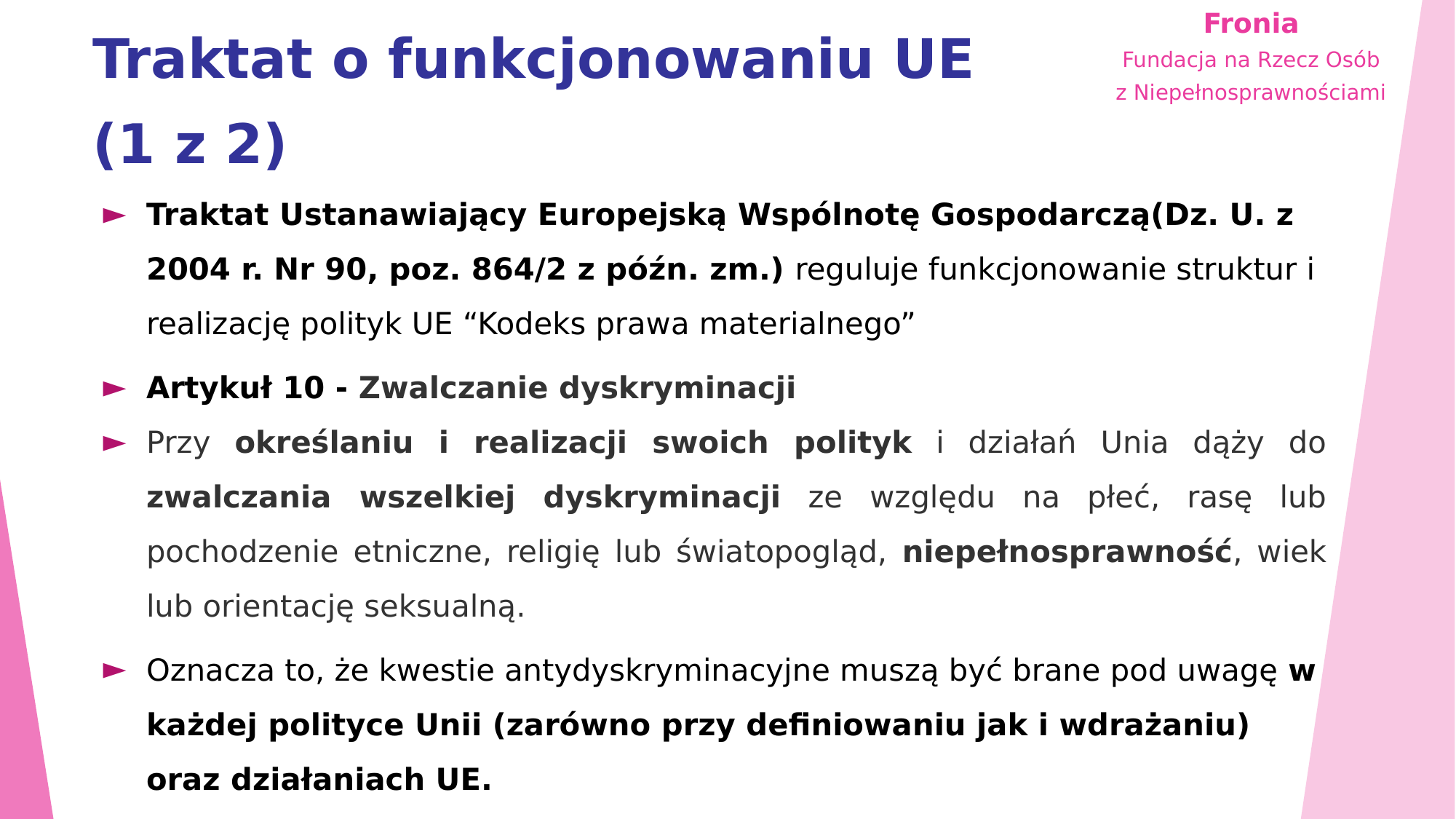

# Traktat o funkcjonowaniu UE (1 z 2)
Traktat Ustanawiający Europejską Wspólnotę Gospodarczą(Dz. U. z 2004 r. Nr 90, poz. 864/2 z późn. zm.) reguluje funkcjonowanie struktur i realizację polityk UE “Kodeks prawa materialnego”
Artykuł 10 - Zwalczanie dyskryminacji
Przy określaniu i realizacji swoich polityk i działań Unia dąży do zwalczania wszelkiej dyskryminacji ze względu na płeć, rasę lub pochodzenie etniczne, religię lub światopogląd, niepełnosprawność, wiek lub orientację seksualną.
Oznacza to, że kwestie antydyskryminacyjne muszą być brane pod uwagę w każdej polityce Unii (zarówno przy definiowaniu jak i wdrażaniu) oraz działaniach UE.